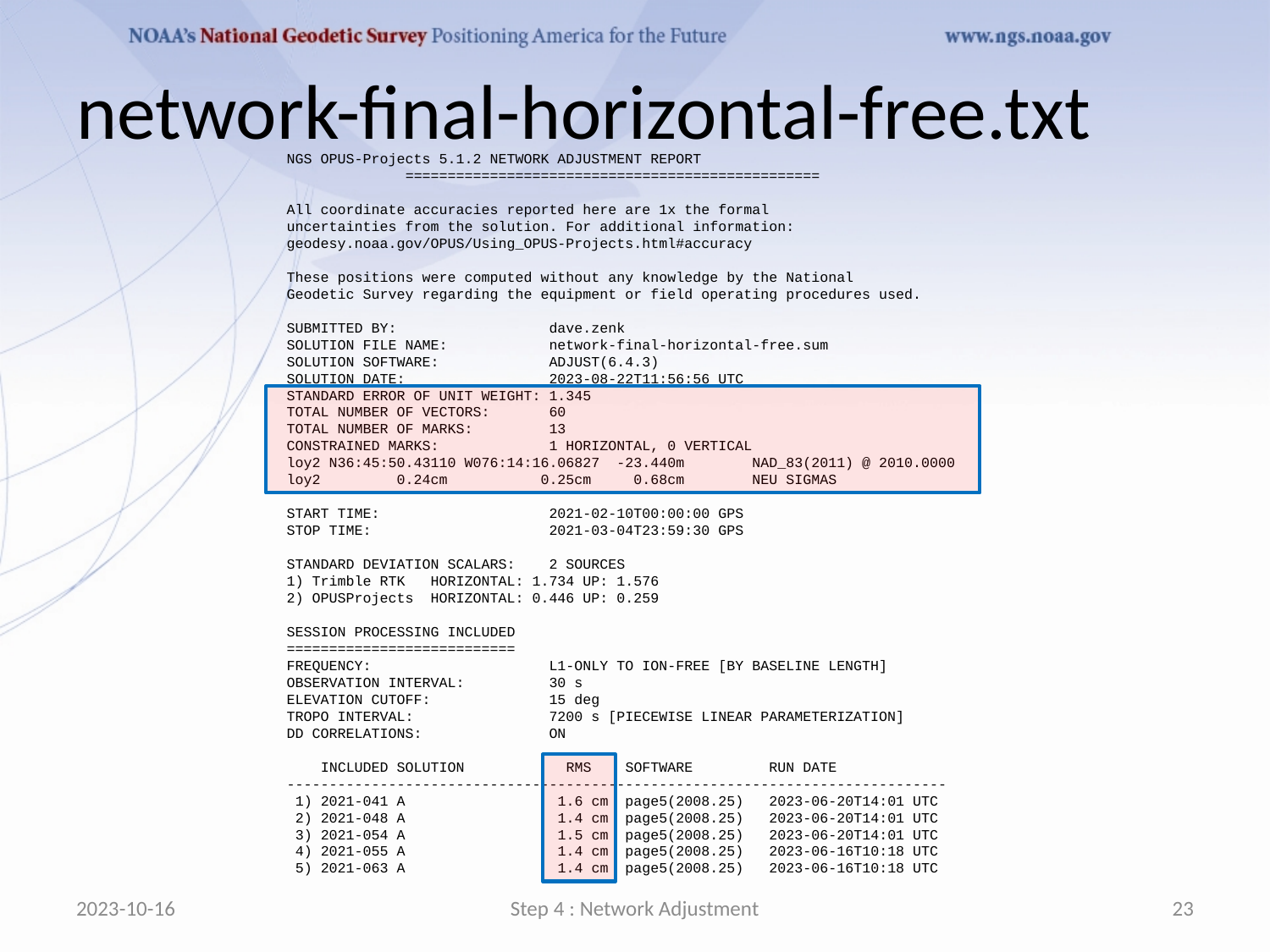

# network-final-horizontal-free.txt
 NGS OPUS-Projects 5.1.2 NETWORK ADJUSTMENT REPORT
               =================================================

 All coordinate accuracies reported here are 1x the formal
 uncertainties from the solution. For additional information:
 geodesy.noaa.gov/OPUS/Using_OPUS-Projects.html#accuracy

 These positions were computed without any knowledge by the National
 Geodetic Survey regarding the equipment or field operating procedures used.

 SUBMITTED BY:                  dave.zenk
 SOLUTION FILE NAME:            network-final-horizontal-free.sum
 SOLUTION SOFTWARE:             ADJUST(6.4.3)
 SOLUTION DATE:                 2023-08-22T11:56:56 UTC
 STANDARD ERROR OF UNIT WEIGHT: 1.345
 TOTAL NUMBER OF VECTORS:       60
 TOTAL NUMBER OF MARKS:         13
 CONSTRAINED MARKS:             1 HORIZONTAL, 0 VERTICAL
 loy2 N36:45:50.43110 W076:14:16.06827  -23.440m        NAD_83(2011) @ 2010.0000
 loy2         0.24cm           0.25cm     0.68cm        NEU SIGMAS

 START TIME:                    2021-02-10T00:00:00 GPS
 STOP TIME:                     2021-03-04T23:59:30 GPS

 STANDARD DEVIATION SCALARS:    2 SOURCES
 1) Trimble RTK   HORIZONTAL: 1.734 UP: 1.576
 2) OPUSProjects  HORIZONTAL: 0.446 UP: 0.259

 SESSION PROCESSING INCLUDED
 ===========================
 FREQUENCY:                     L1-ONLY TO ION-FREE [BY BASELINE LENGTH]
 OBSERVATION INTERVAL:          30 s
 ELEVATION CUTOFF:              15 deg
 TROPO INTERVAL:                7200 s [PIECEWISE LINEAR PARAMETERIZATION]
 DD CORRELATIONS:               ON

     INCLUDED SOLUTION            RMS    SOFTWARE         RUN DATE
 ------------------------------------------------------------------------------
  1) 2021-041 A                  1.6 cm  page5(2008.25)   2023-06-20T14:01 UTC
  2) 2021-048 A                  1.4 cm  page5(2008.25)   2023-06-20T14:01 UTC
  3) 2021-054 A                  1.5 cm  page5(2008.25)   2023-06-20T14:01 UTC
  4) 2021-055 A                  1.4 cm  page5(2008.25)   2023-06-16T10:18 UTC
  5) 2021-063 A                  1.4 cm  page5(2008.25)   2023-06-16T10:18 UTC

2023-10-16
Step 4 : Network Adjustment
23